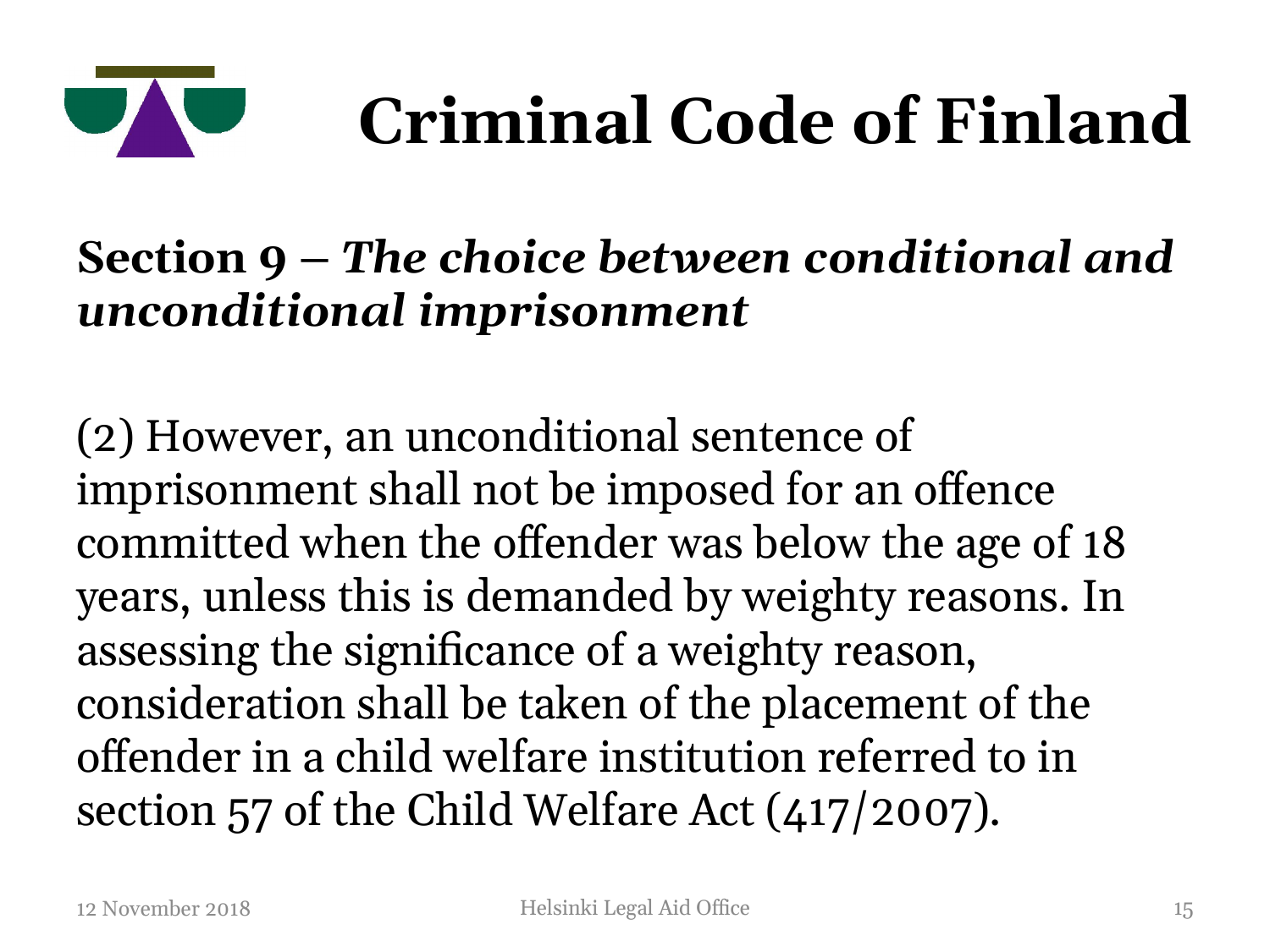

# Criminal Code of Finland
Section 9 – The choice between conditional and unconditional imprisonment

(2) However, an unconditional sentence of imprisonment shall not be imposed for an offence committed when the offender was below the age of 18 years, unless this is demanded by weighty reasons. In assessing the significance of a weighty reason, consideration shall be taken of the placement of the offender in a child welfare institution referred to in section 57 of the Child Welfare Act (417/2007).

12 November 2018
Helsinki Legal Aid Office
15